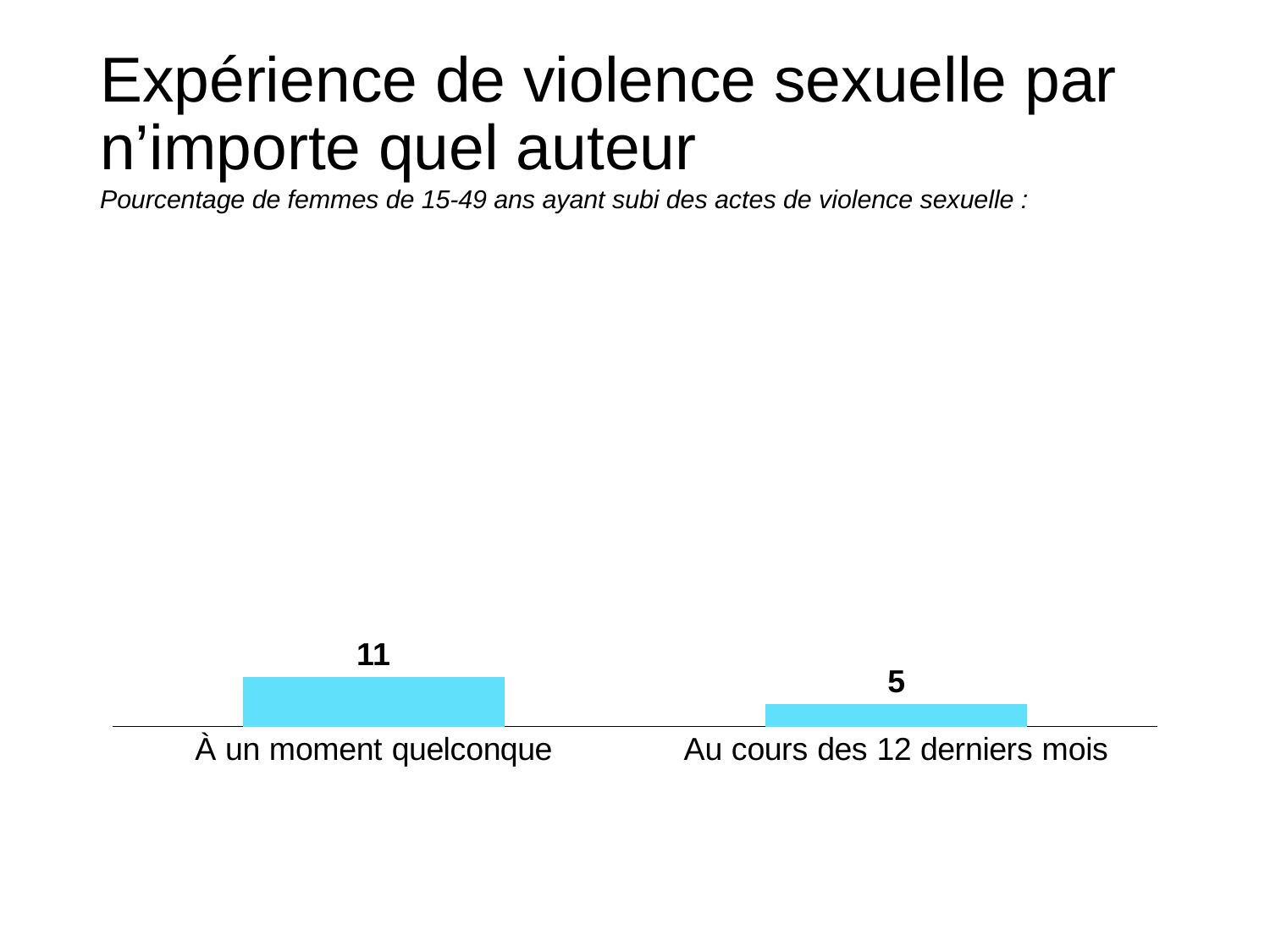

# Expérience de violence sexuelle par n’importe quel auteur
Pourcentage de femmes de 15-49 ans ayant subi des actes de violence sexuelle :

### Chart

| Category | Women |
|---|---|
| À un moment quelconque | 11.0 |
| Au cours des 12 derniers mois | 5.0 |